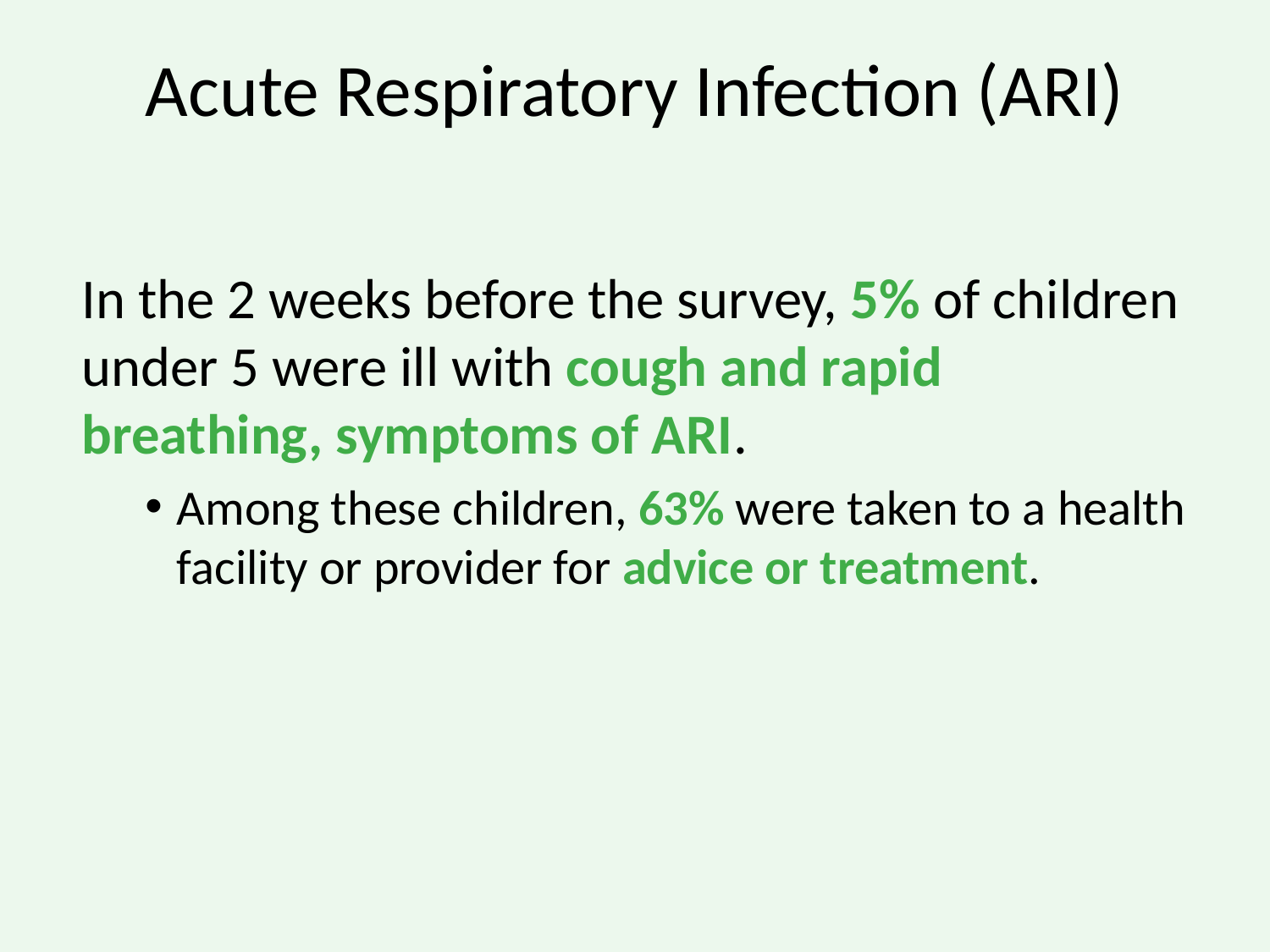

# Acute Respiratory Infection (ARI)
In the 2 weeks before the survey, 5% of children under 5 were ill with cough and rapid breathing, symptoms of ARI.
Among these children, 63% were taken to a health facility or provider for advice or treatment.